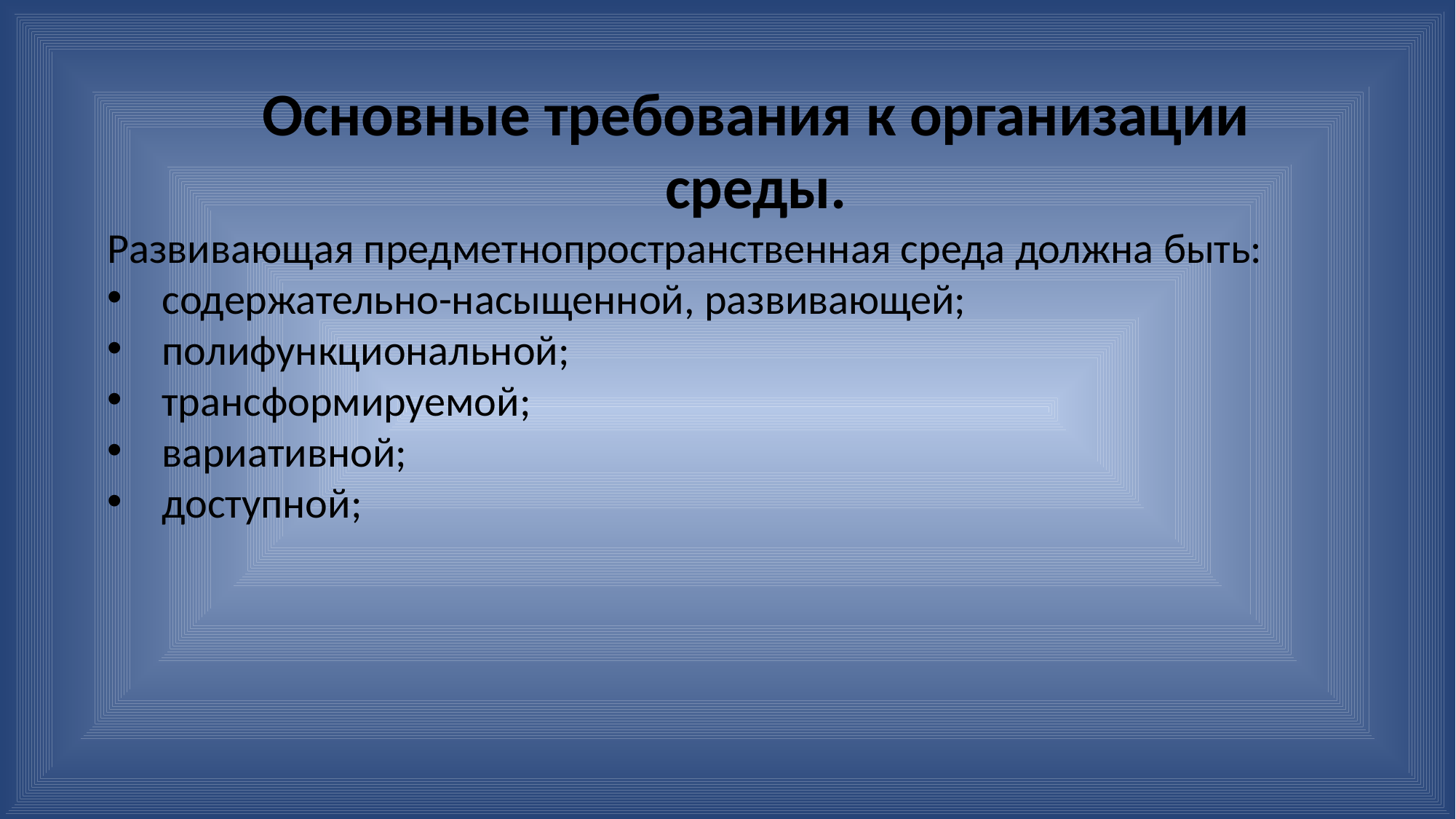

Основные требования к организации
среды.
Развивающая предметнопространственная среда должна быть:
содержательно-насыщенной, развивающей;
полифункциональной;
трансформируемой;
вариативной;
доступной;